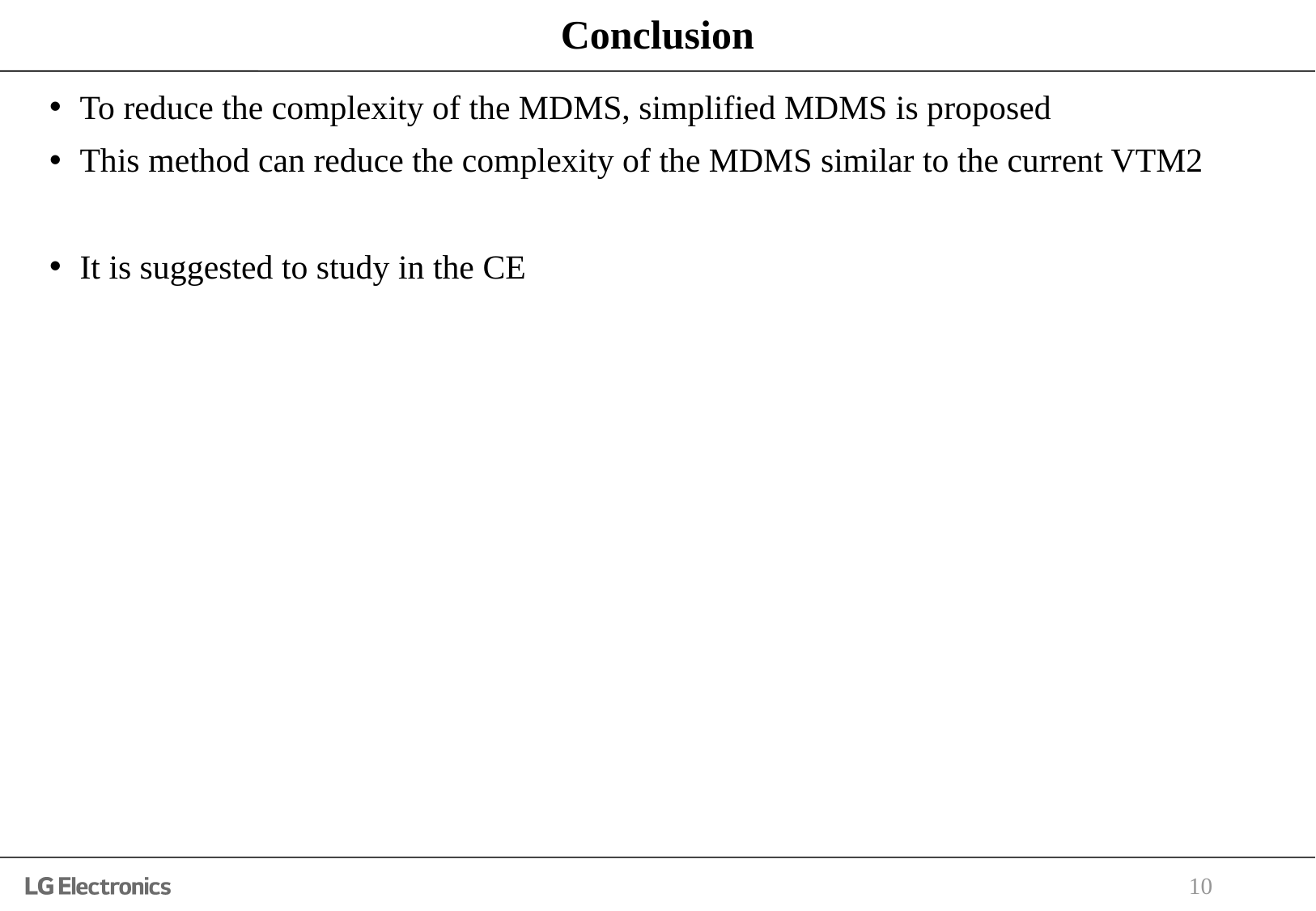

# Conclusion
To reduce the complexity of the MDMS, simplified MDMS is proposed
This method can reduce the complexity of the MDMS similar to the current VTM2

It is suggested to study in the CE

10